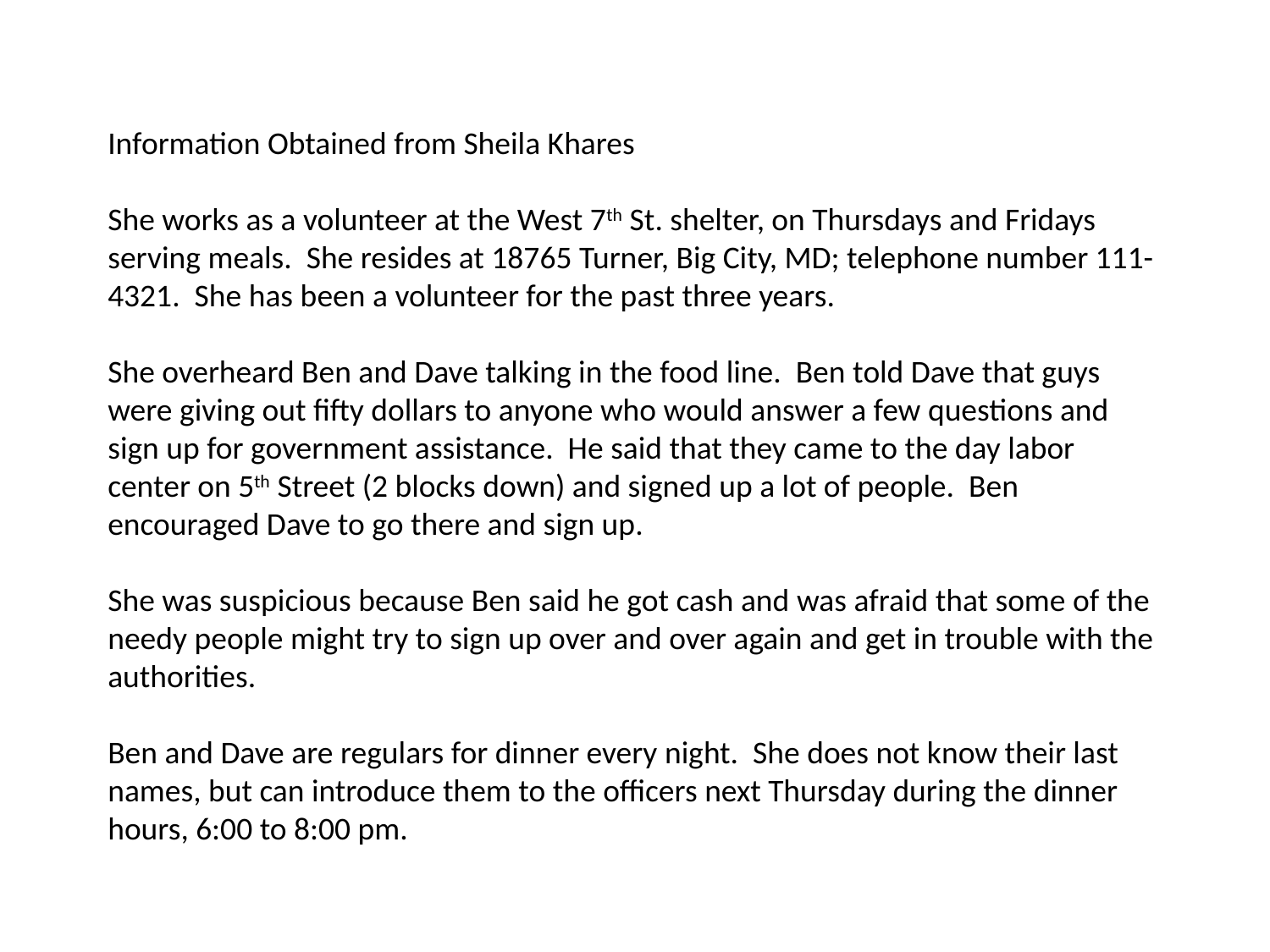

Information Obtained from Sheila Khares

She works as a volunteer at the West 7th St. shelter, on Thursdays and Fridays serving meals.  She resides at 18765 Turner, Big City, MD; telephone number 111-4321.  She has been a volunteer for the past three years.

She overheard Ben and Dave talking in the food line.  Ben told Dave that guys were giving out fifty dollars to anyone who would answer a few questions and sign up for government assistance.  He said that they came to the day labor center on 5th Street (2 blocks down) and signed up a lot of people.  Ben encouraged Dave to go there and sign up.

She was suspicious because Ben said he got cash and was afraid that some of the needy people might try to sign up over and over again and get in trouble with the authorities.

Ben and Dave are regulars for dinner every night.  She does not know their last names, but can introduce them to the officers next Thursday during the dinner hours, 6:00 to 8:00 pm.